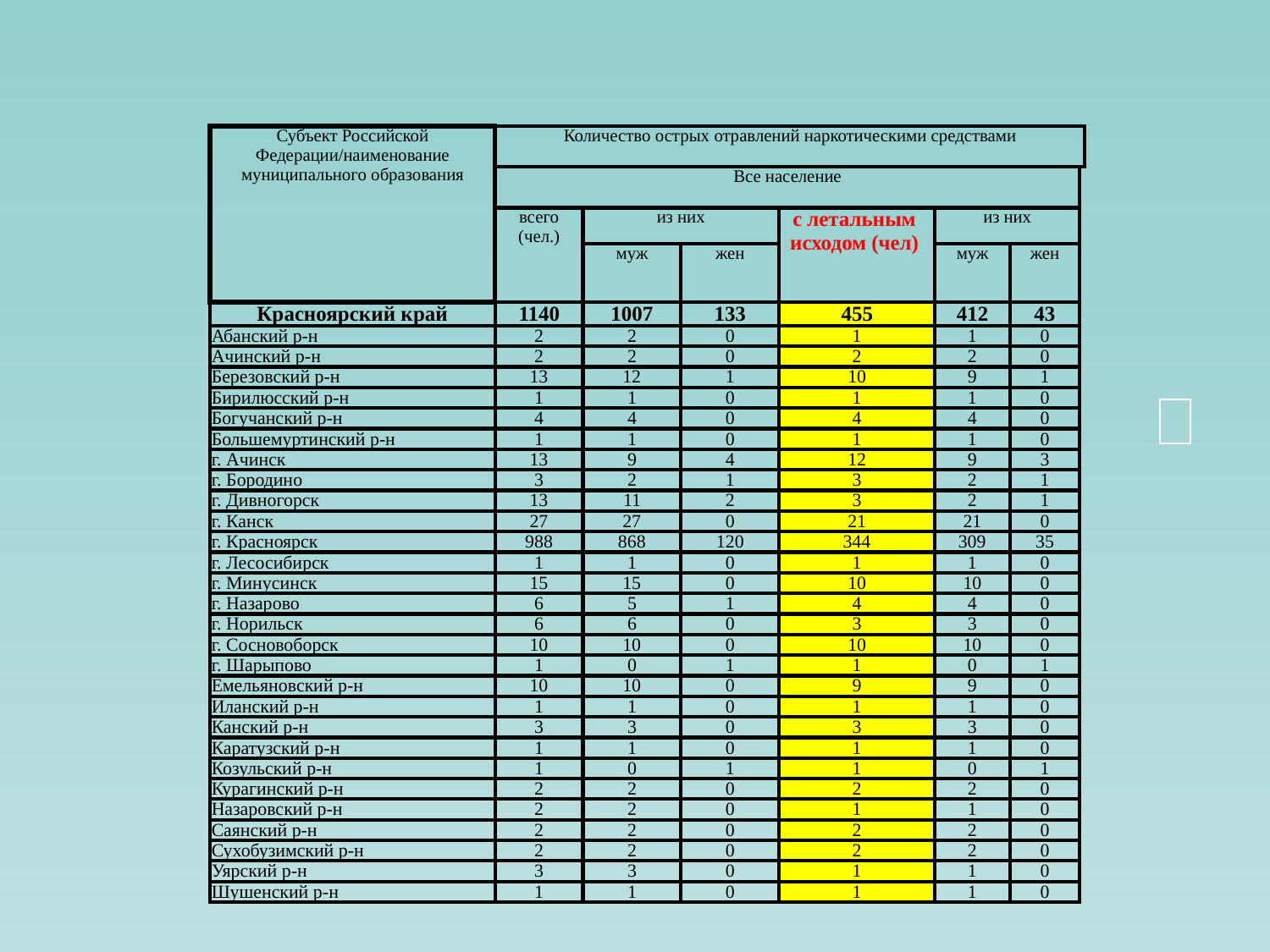

#
| Субъект Российской Федерации/наименование муниципального образования | Количество острых отравлений наркотическими средствами |  |  |  |  |  |  |
| --- | --- | --- | --- | --- | --- | --- | --- |
|  | Все население |  |  |  |  |  |  |
|  |  |  |  |  |  |  |  |
|  | всего (чел.) | из них |  | с летальным исходом (чел) | из них |  |  |
|  |  | муж | жен |  | муж | жен |  |
| Красноярский край | 1140 | 1007 | 133 | 455 | 412 | 43 |  |
| Абанский р-н | 2 | 2 | 0 | 1 | 1 | 0 |  |
| Ачинский р-н | 2 | 2 | 0 | 2 | 2 | 0 |  |
| Березовский р-н | 13 | 12 | 1 | 10 | 9 | 1 |  |
| Бирилюсский р-н | 1 | 1 | 0 | 1 | 1 | 0 |  |
| Богучанский р-н | 4 | 4 | 0 | 4 | 4 | 0 |  |
| Большемуртинский р-н | 1 | 1 | 0 | 1 | 1 | 0 |  |
| г. Ачинск | 13 | 9 | 4 | 12 | 9 | 3 |  |
| г. Бородино | 3 | 2 | 1 | 3 | 2 | 1 |  |
| г. Дивногорск | 13 | 11 | 2 | 3 | 2 | 1 |  |
| г. Канск | 27 | 27 | 0 | 21 | 21 | 0 |  |
| г. Красноярск | 988 | 868 | 120 | 344 | 309 | 35 |  |
| г. Лесосибирск | 1 | 1 | 0 | 1 | 1 | 0 |  |
| г. Минусинск | 15 | 15 | 0 | 10 | 10 | 0 |  |
| г. Назарово | 6 | 5 | 1 | 4 | 4 | 0 |  |
| г. Норильск | 6 | 6 | 0 | 3 | 3 | 0 |  |
| г. Сосновоборск | 10 | 10 | 0 | 10 | 10 | 0 |  |
| г. Шарыпово | 1 | 0 | 1 | 1 | 0 | 1 |  |
| Емельяновский р-н | 10 | 10 | 0 | 9 | 9 | 0 |  |
| Иланский р-н | 1 | 1 | 0 | 1 | 1 | 0 |  |
| Канский р-н | 3 | 3 | 0 | 3 | 3 | 0 |  |
| Каратузский р-н | 1 | 1 | 0 | 1 | 1 | 0 |  |
| Козульский р-н | 1 | 0 | 1 | 1 | 0 | 1 |  |
| Курагинский р-н | 2 | 2 | 0 | 2 | 2 | 0 |  |
| Назаровский р-н | 2 | 2 | 0 | 1 | 1 | 0 |  |
| Саянский р-н | 2 | 2 | 0 | 2 | 2 | 0 |  |
| Сухобузимский р-н | 2 | 2 | 0 | 2 | 2 | 0 |  |
| Уярский р-н | 3 | 3 | 0 | 1 | 1 | 0 |  |
| Шушенский р-н | 1 | 1 | 0 | 1 | 1 | 0 |  |
|  |
| --- |